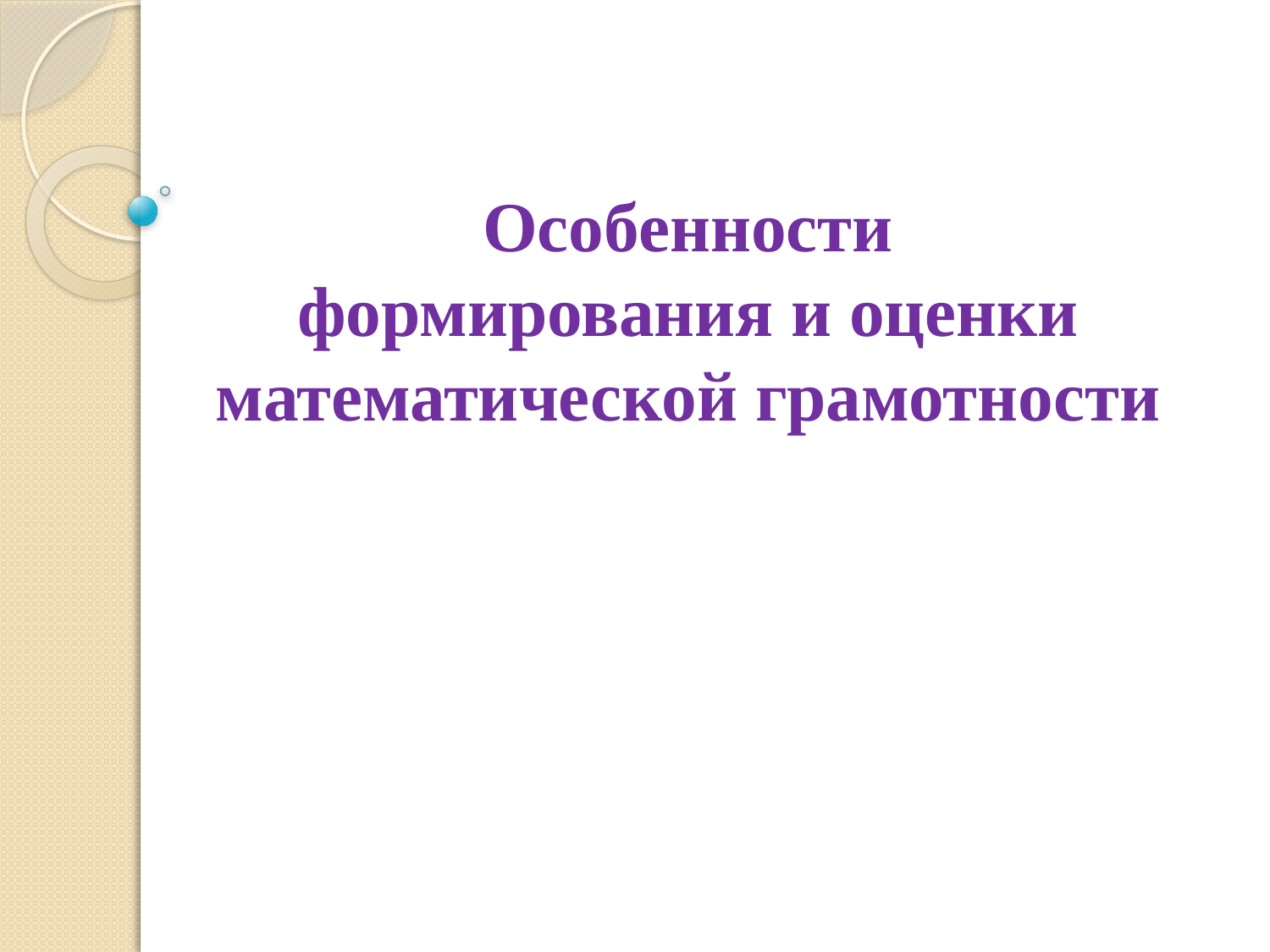

# Особенности формирования и оценки математической грамотности